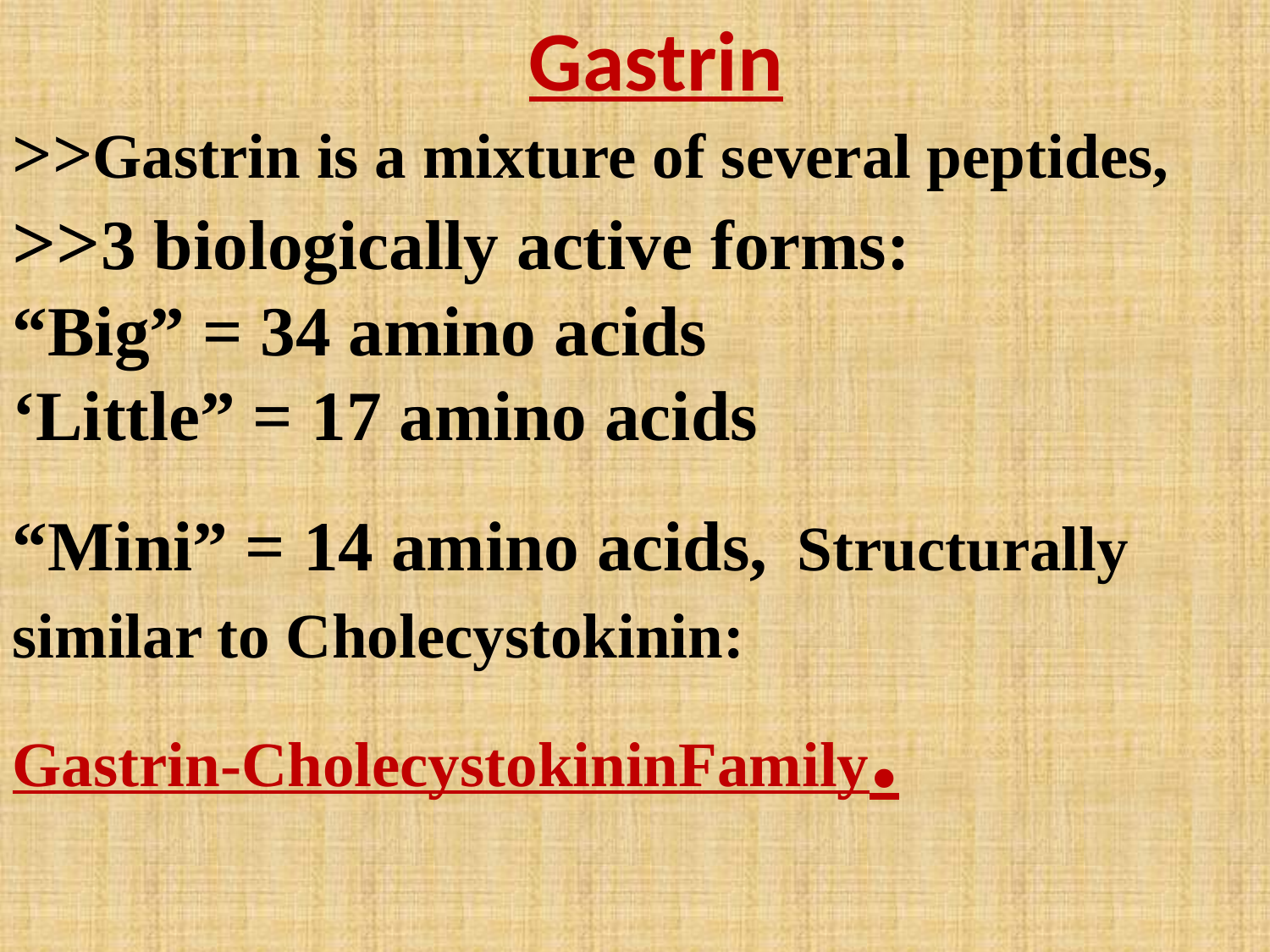

Gastrin
>>Gastrin is a mixture of several peptides,
>>3 biologically active forms:
“Big” = 34 amino acids
‘Little” = 17 amino acids
“Mini” = 14 amino acids, Structurally similar to Cholecystokinin:
Gastrin-CholecystokininFamily.